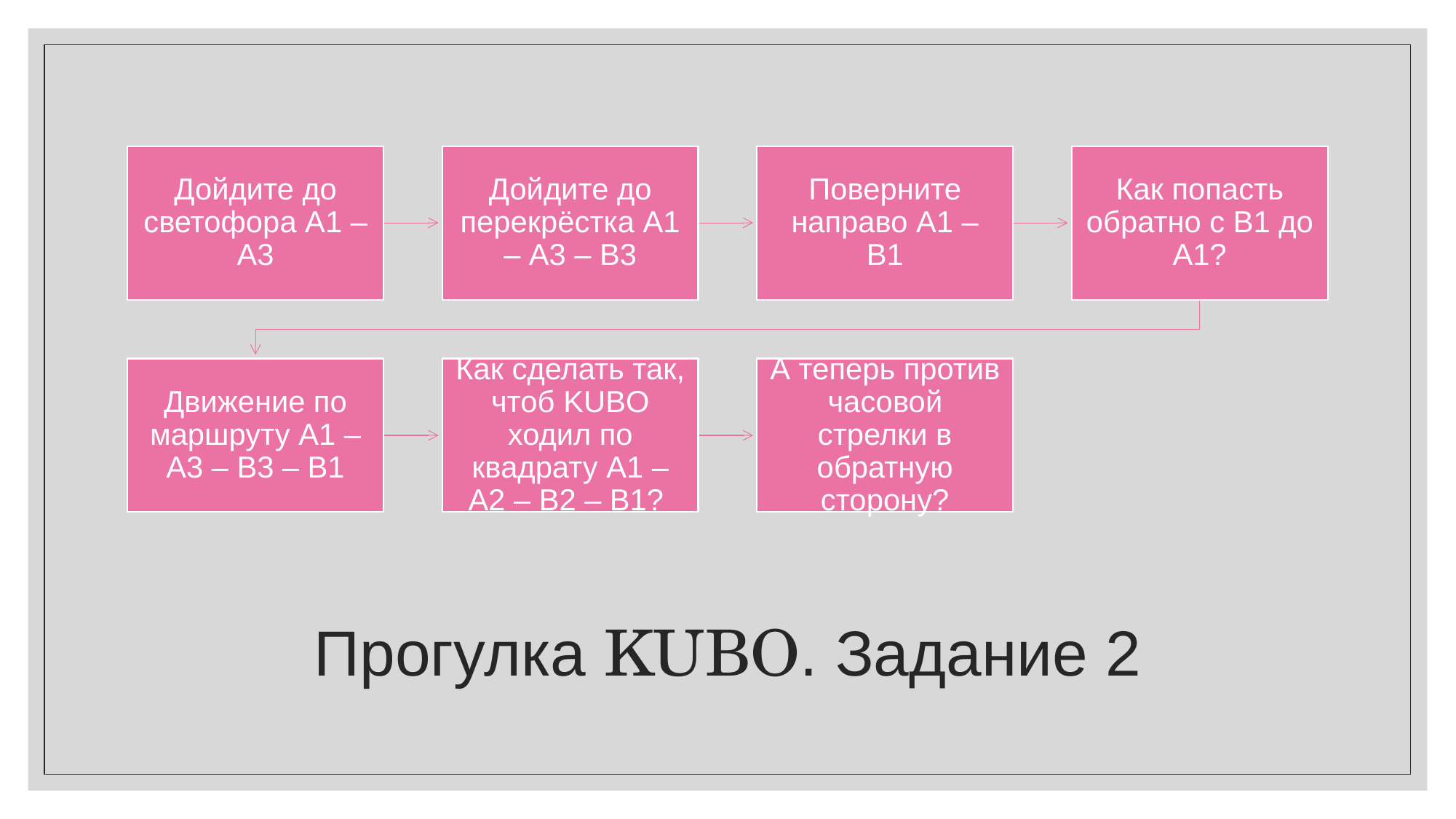

Дойдите до светофора А1 – А3

Дойдите до перекрёстка А1 – А3 – В3

Поверните направо А1 – В1

Как попасть обратно с В1 до А1?

Движение по маршруту А1 – А3 – В3 – В1

Как сделать так, чтоб KUBO ходил по квадрату А1 – А2 – В2 – В1?
А теперь против часовой стрелки в обратную сторону?
# Прогулка KUBO. Задание 2